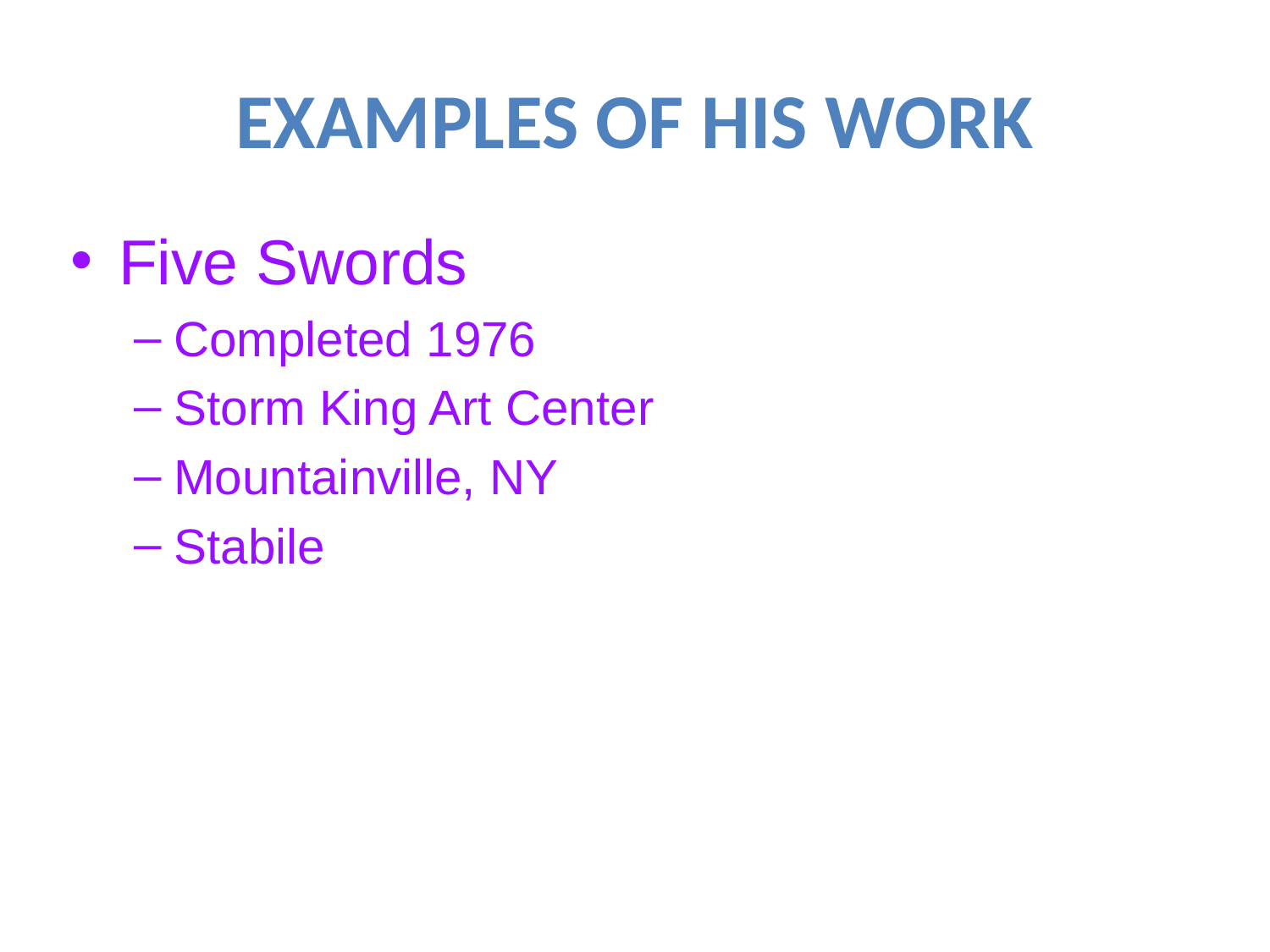

# Examples of His Work
Five Swords
Completed 1976
Storm King Art Center
Mountainville, NY
Stabile